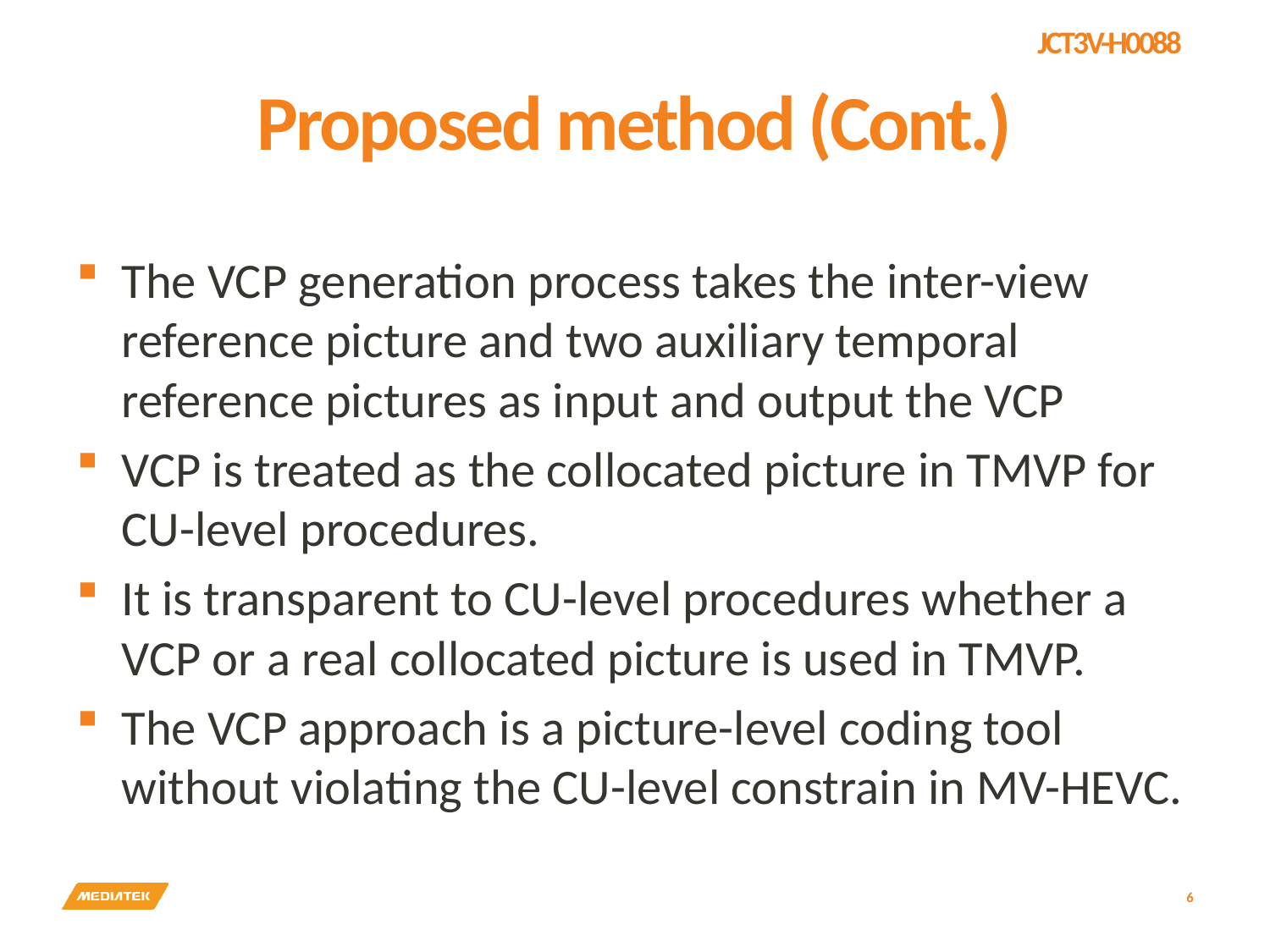

# Proposed method (Cont.)
The VCP generation process takes the inter-view reference picture and two auxiliary temporal reference pictures as input and output the VCP
VCP is treated as the collocated picture in TMVP for CU-level procedures.
It is transparent to CU-level procedures whether a VCP or a real collocated picture is used in TMVP.
The VCP approach is a picture-level coding tool without violating the CU-level constrain in MV-HEVC.
6